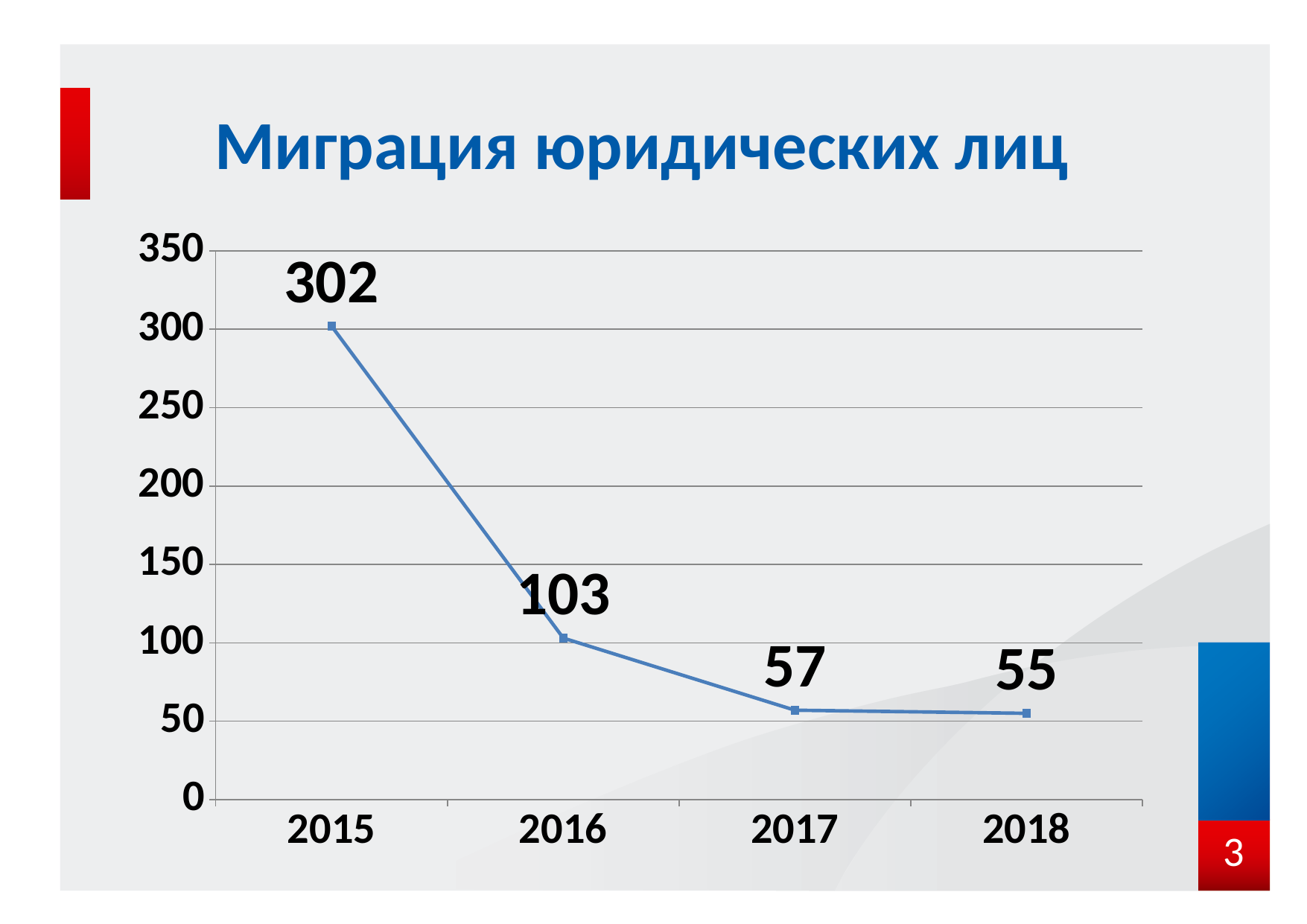

# Миграция юридических лиц

### Chart

| Category |  |
|---|---|
| 2015 | 302.0 |
| 2016 | 103.0 |
| 2017 | 57.0 |
| 2018 | 55.0 |
3